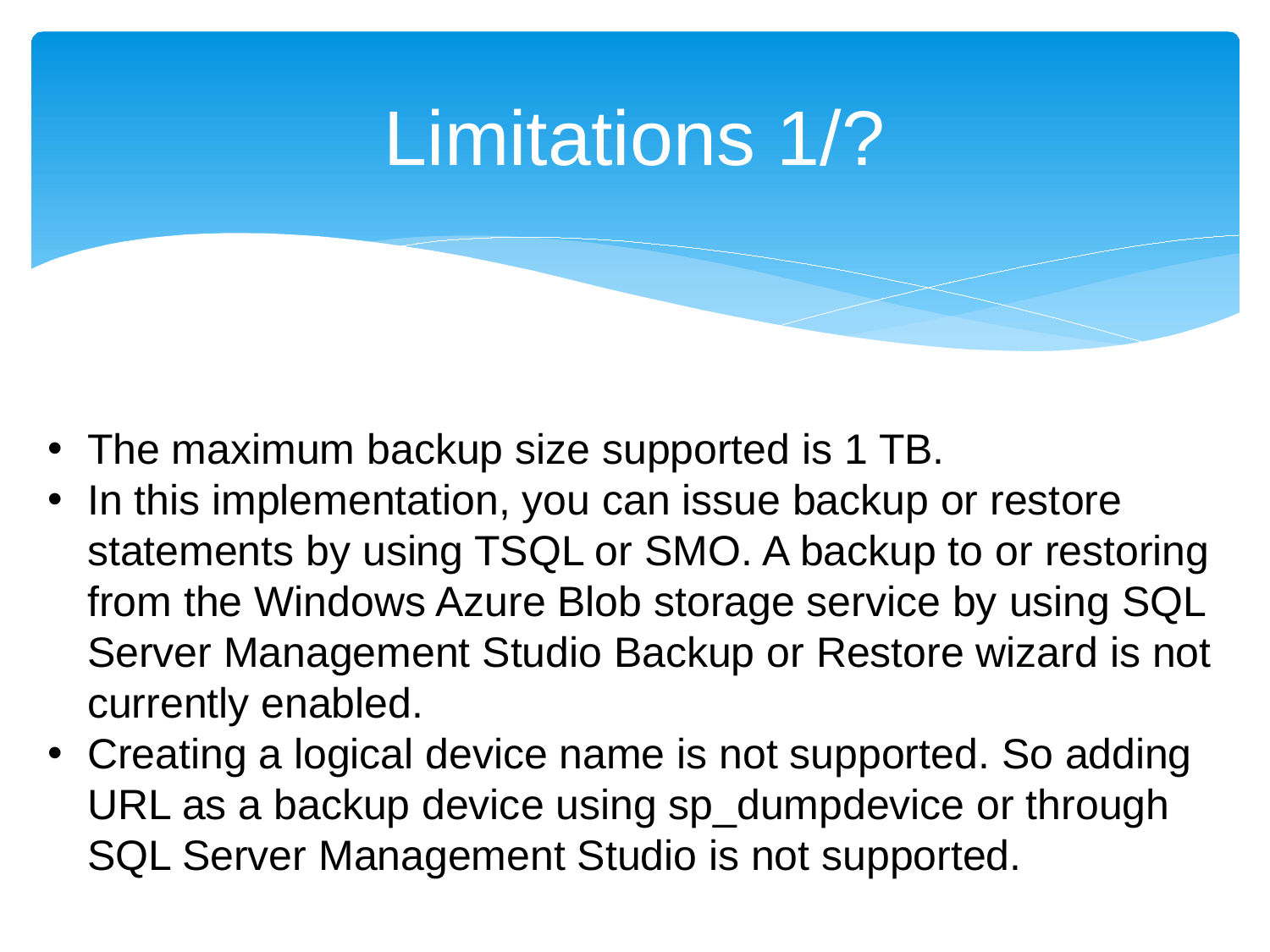

# Limitations 1/?
The maximum backup size supported is 1 TB.
In this implementation, you can issue backup or restore statements by using TSQL or SMO. A backup to or restoring from the Windows Azure Blob storage service by using SQL Server Management Studio Backup or Restore wizard is not currently enabled.
Creating a logical device name is not supported. So adding URL as a backup device using sp_dumpdevice or through SQL Server Management Studio is not supported.